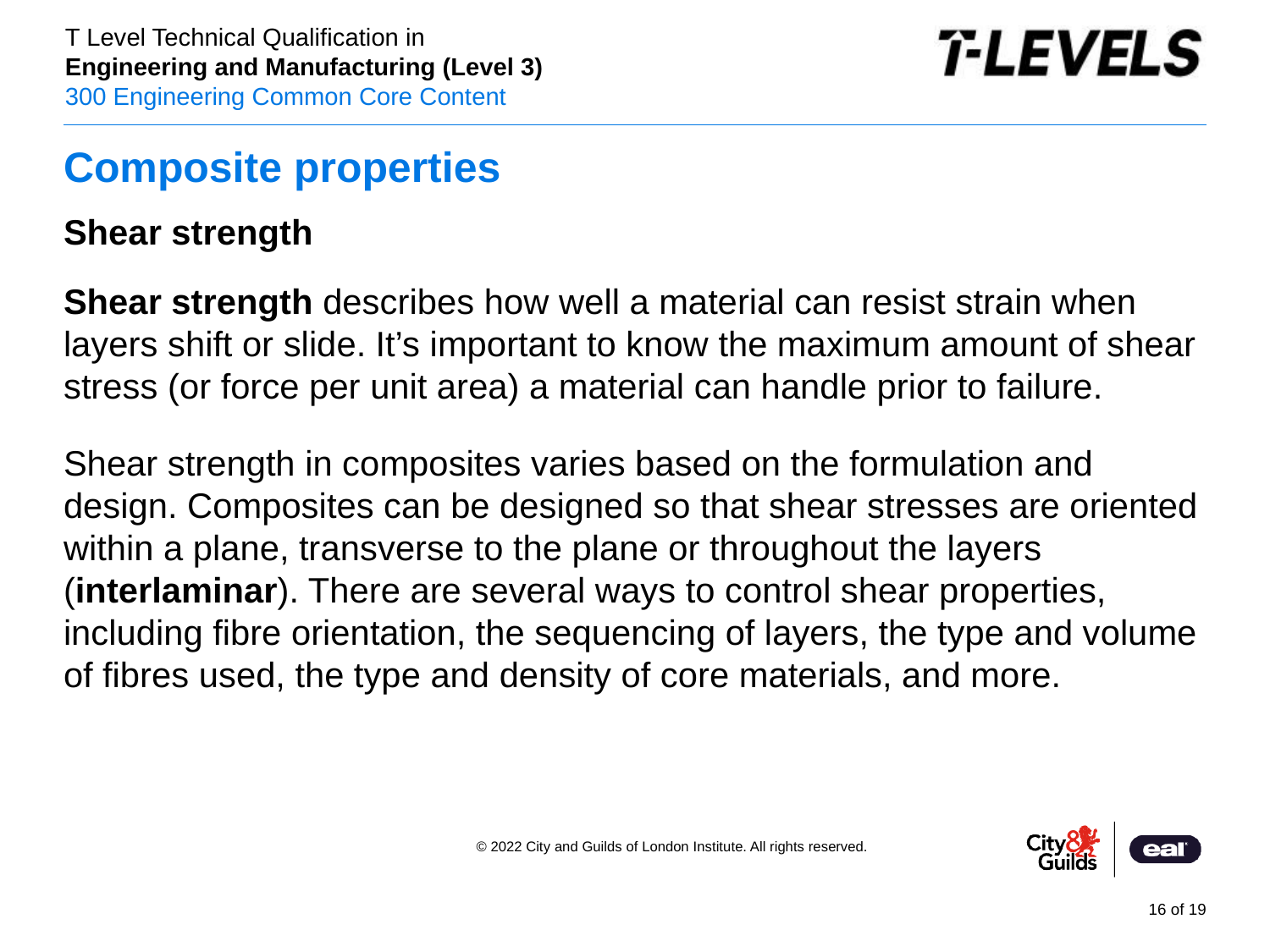

# Composite properties
Shear strength
Shear strength describes how well a material can resist strain when layers shift or slide. It’s important to know the maximum amount of shear stress (or force per unit area) a material can handle prior to failure.
Shear strength in composites varies based on the formulation and design. Composites can be designed so that shear stresses are oriented within a plane, transverse to the plane or throughout the layers (interlaminar). There are several ways to control shear properties, including fibre orientation, the sequencing of layers, the type and volume of fibres used, the type and density of core materials, and more.